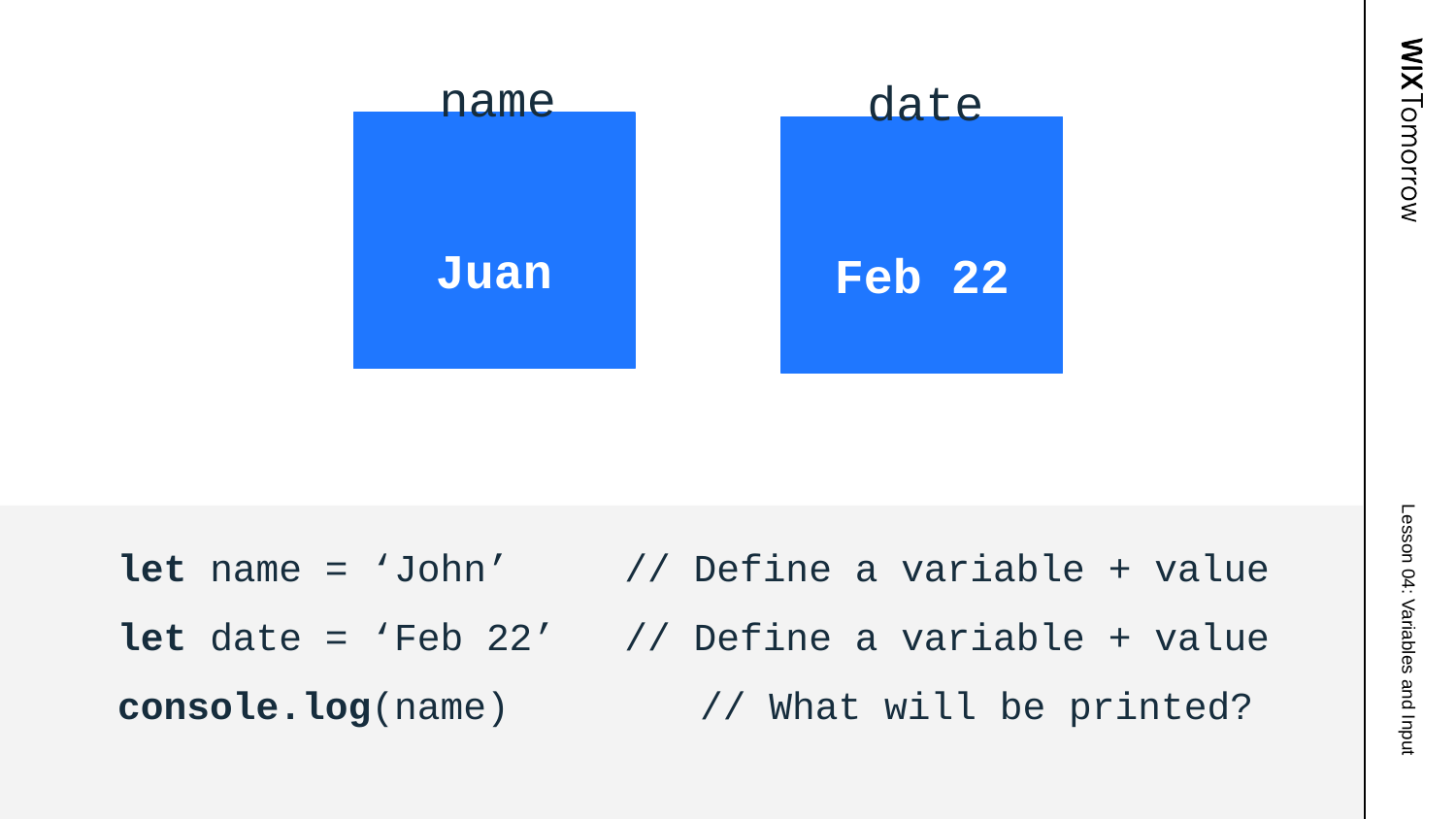

name

Juan
date

Feb 22
let name = ‘John’     // Define a variable + value
let date = ‘Feb 22’   // Define a variable + value
console.log(name)		// What will be printed?